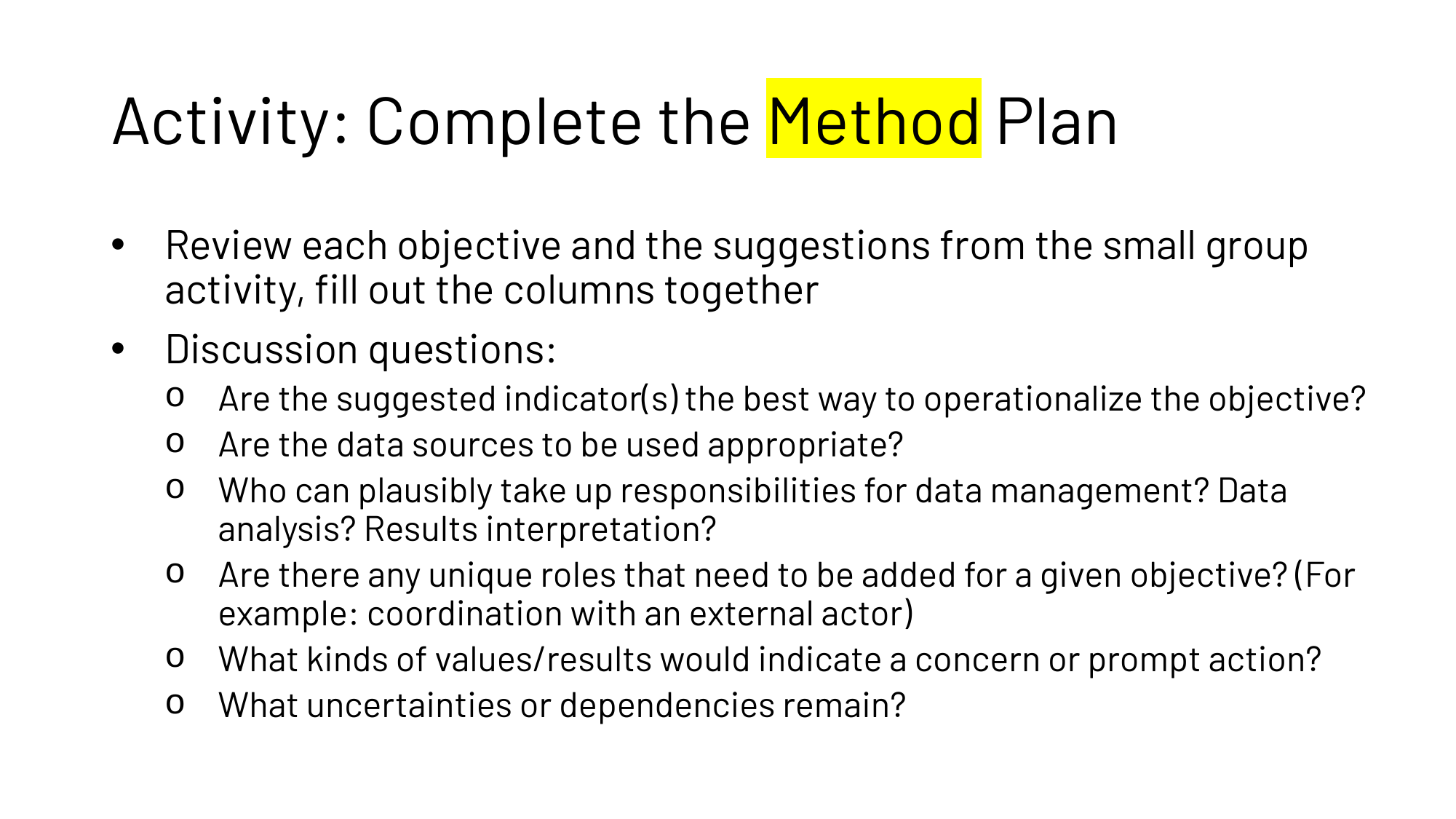

# Activity: Complete the Method Plan
Review each objective and the suggestions from the small group activity, fill out the columns together
Discussion questions:
Are the suggested indicator(s) the best way to operationalize the objective?
Are the data sources to be used appropriate?
Who can plausibly take up responsibilities for data management? Data analysis? Results interpretation?
Are there any unique roles that need to be added for a given objective? (For example: coordination with an external actor)
What kinds of values/results would indicate a concern or prompt action?
What uncertainties or dependencies remain?